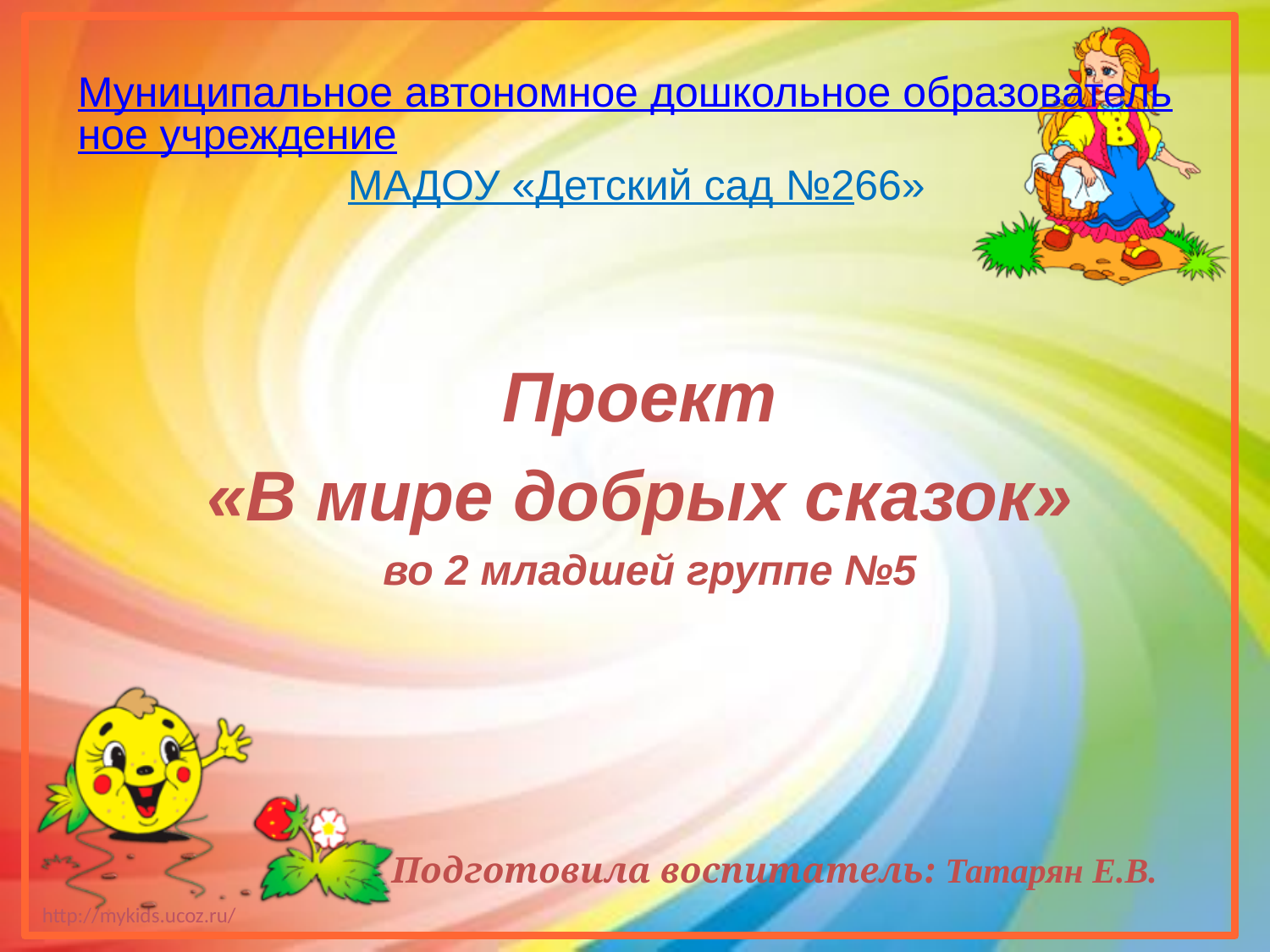

Муниципальное автономное дошкольное образовательное учреждение
МАДОУ «Детский сад №266»

Проект
«В мире добрых сказок»
во 2 младшей группе №5

                            Подготовила воспитатель: Татарян Е.В.